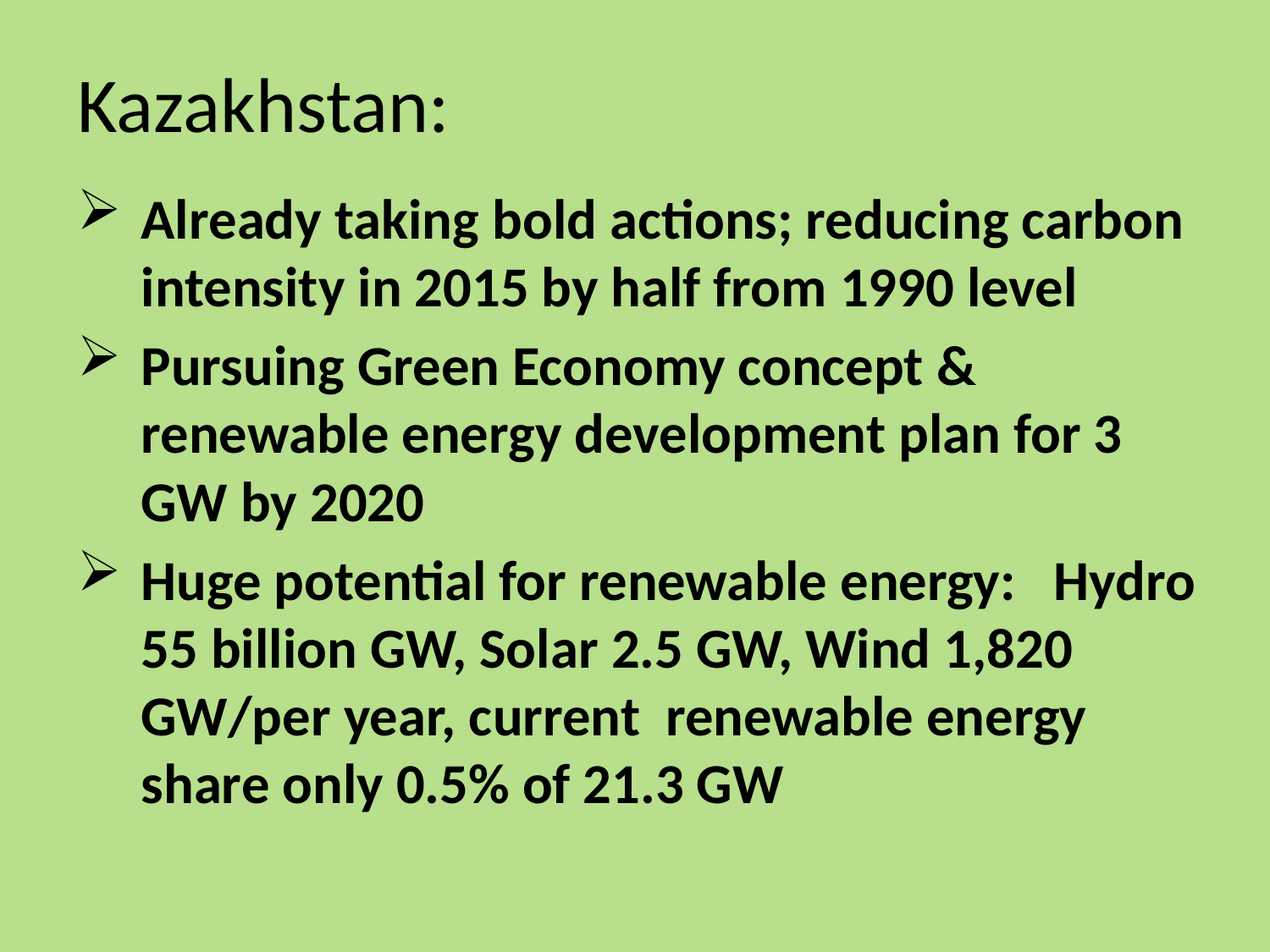

# Kazakhstan:
Already taking bold actions; reducing carbon intensity in 2015 by half from 1990 level
Pursuing Green Economy concept & renewable energy development plan for 3 GW by 2020
Huge potential for renewable energy:   Hydro 55 billion GW, Solar 2.5 GW, Wind 1,820 GW/per year, current  renewable energy share only 0.5% of 21.3 GW